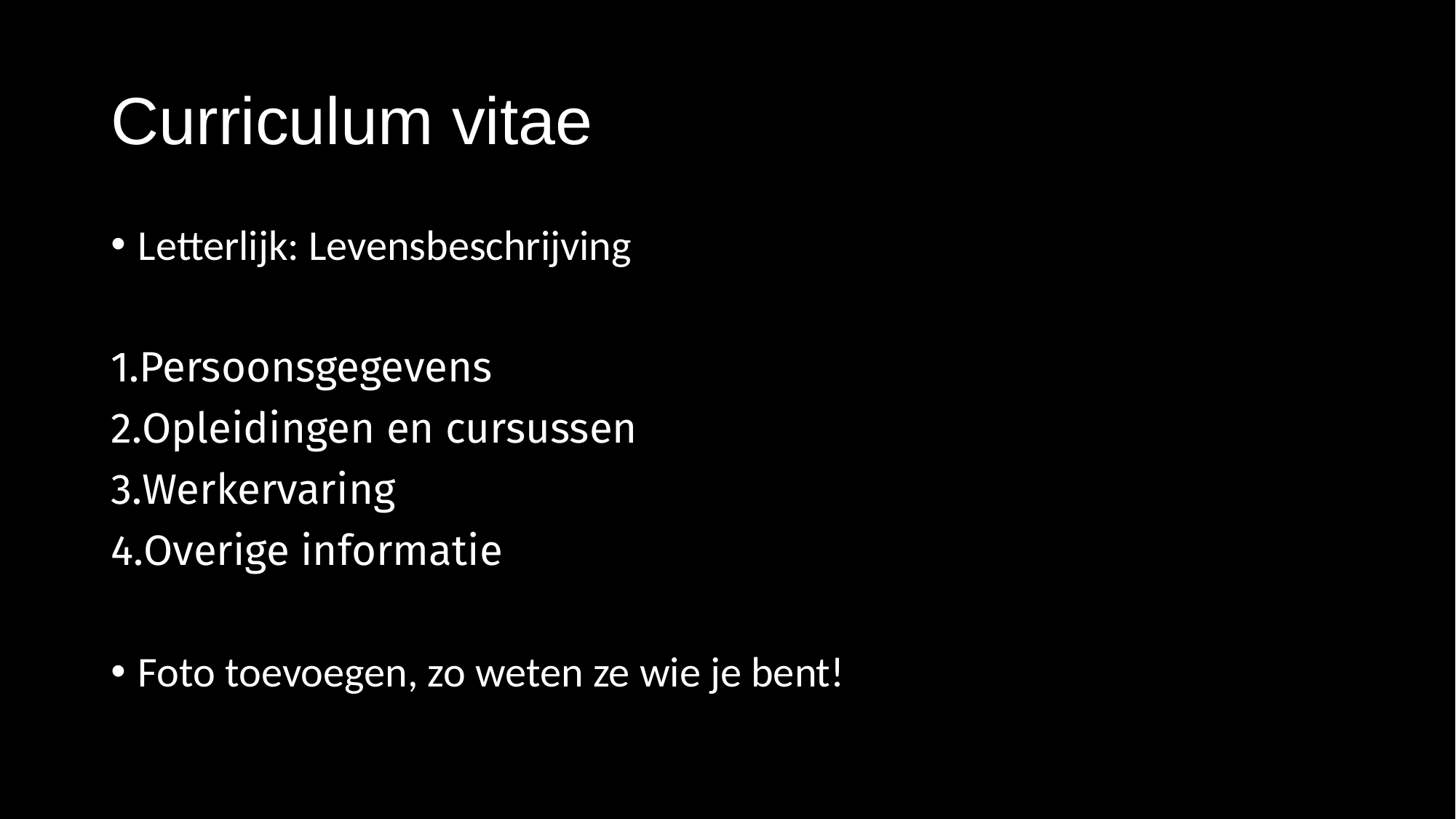

# Curriculum vitae
Letterlijk: Levensbeschrijving

Persoonsgegevens
Opleidingen en cursussen
Werkervaring
Overige informatie

Foto toevoegen, zo weten ze wie je bent!